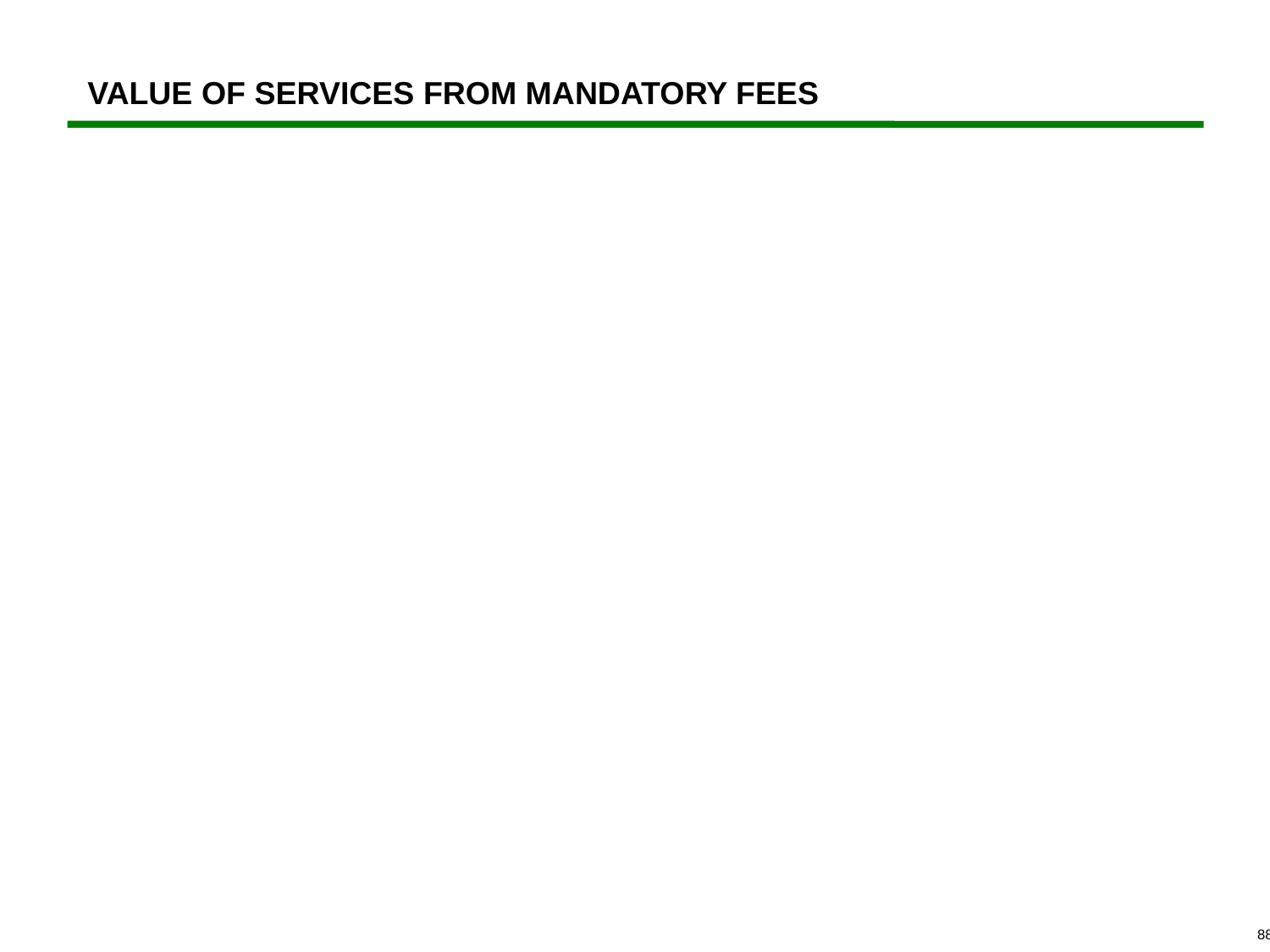

# VALUE OF SERVICES FROM MANDATORY FEES